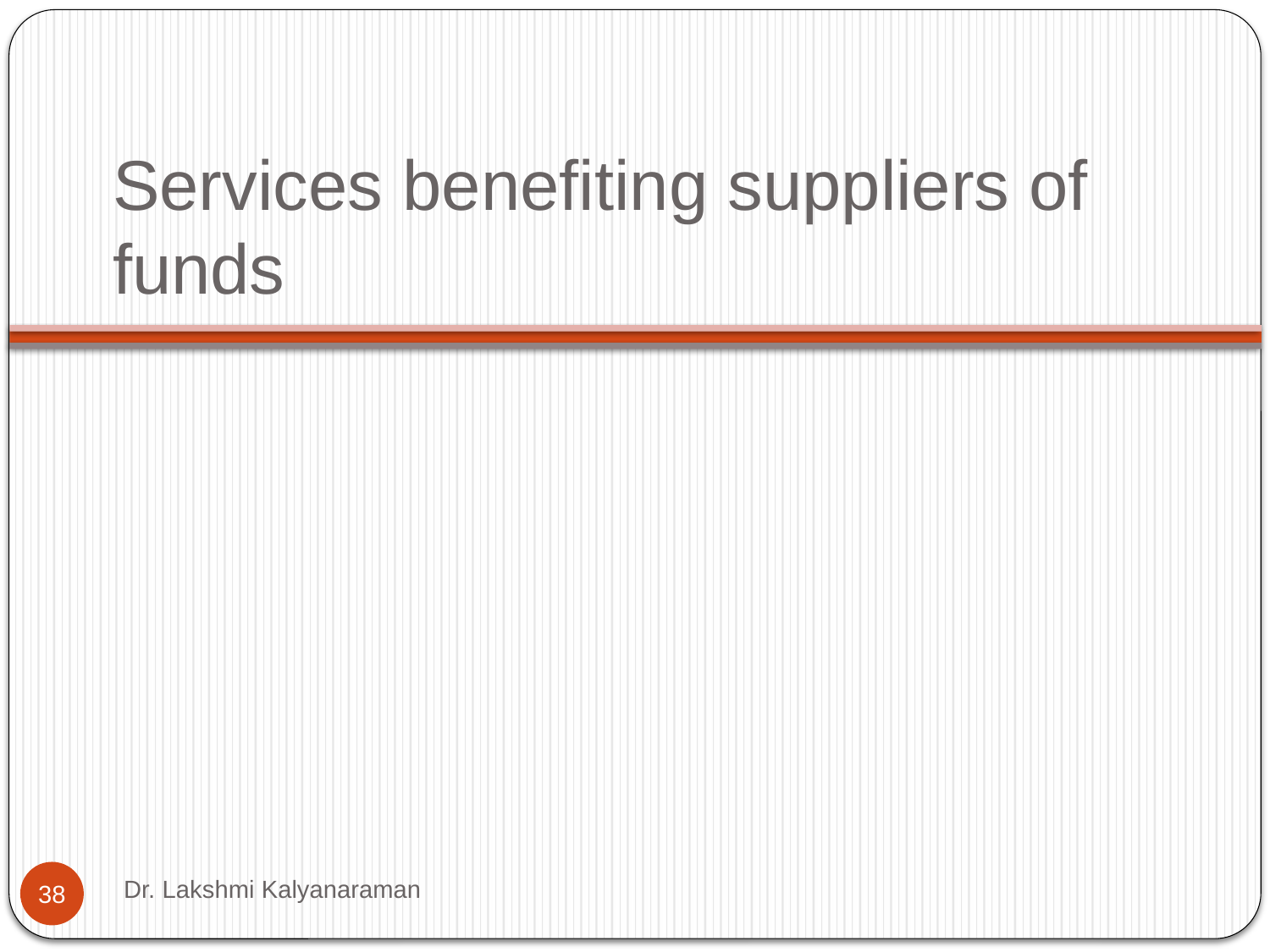

# Services benefiting suppliers of funds
Dr. Lakshmi Kalyanaraman
38